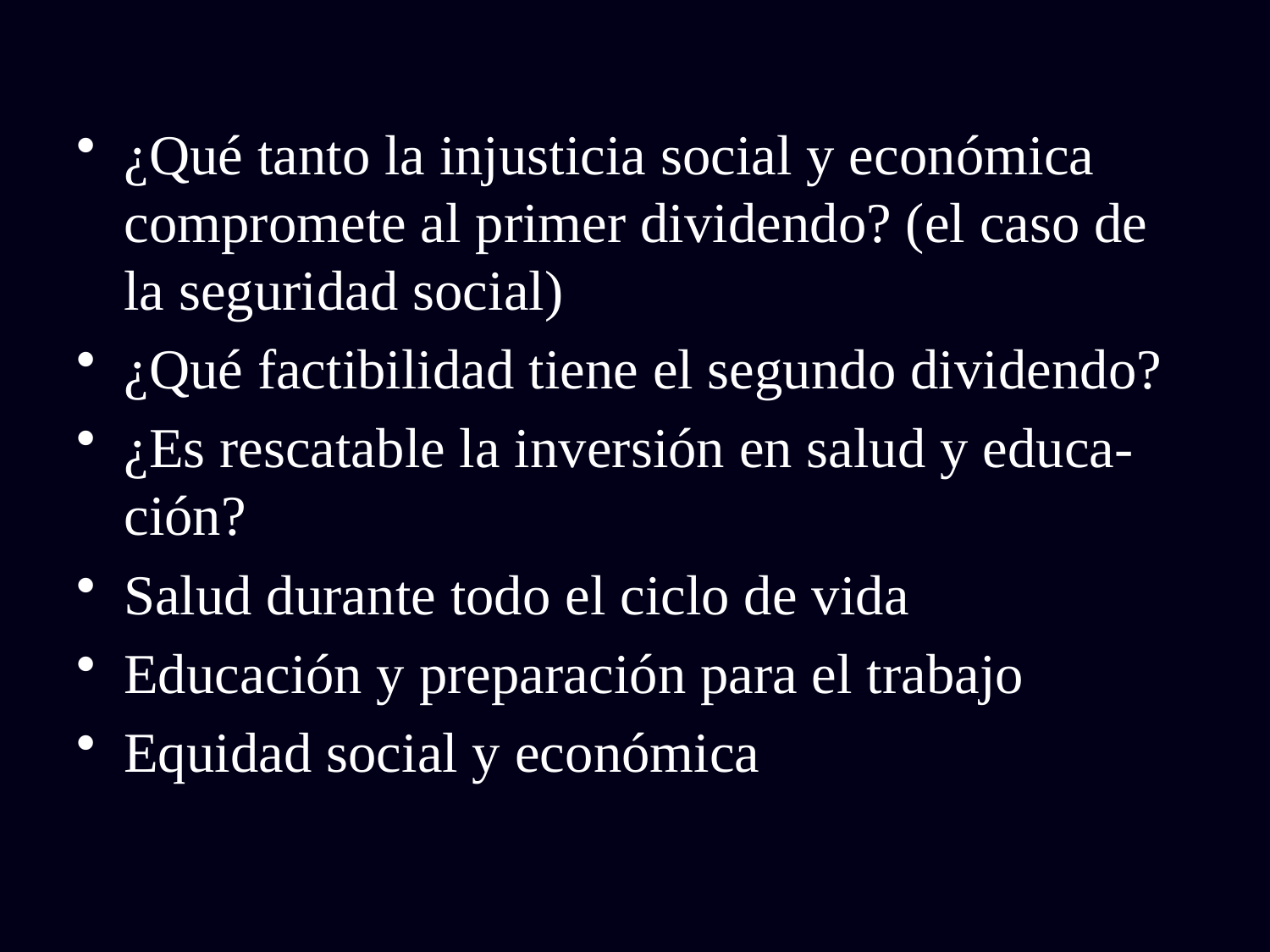

¿Qué tanto la injusticia social y económica compromete al primer dividendo? (el caso de la seguridad social)
¿Qué factibilidad tiene el segundo dividendo?
¿Es rescatable la inversión en salud y educa-ción?
Salud durante todo el ciclo de vida
Educación y preparación para el trabajo
Equidad social y económica